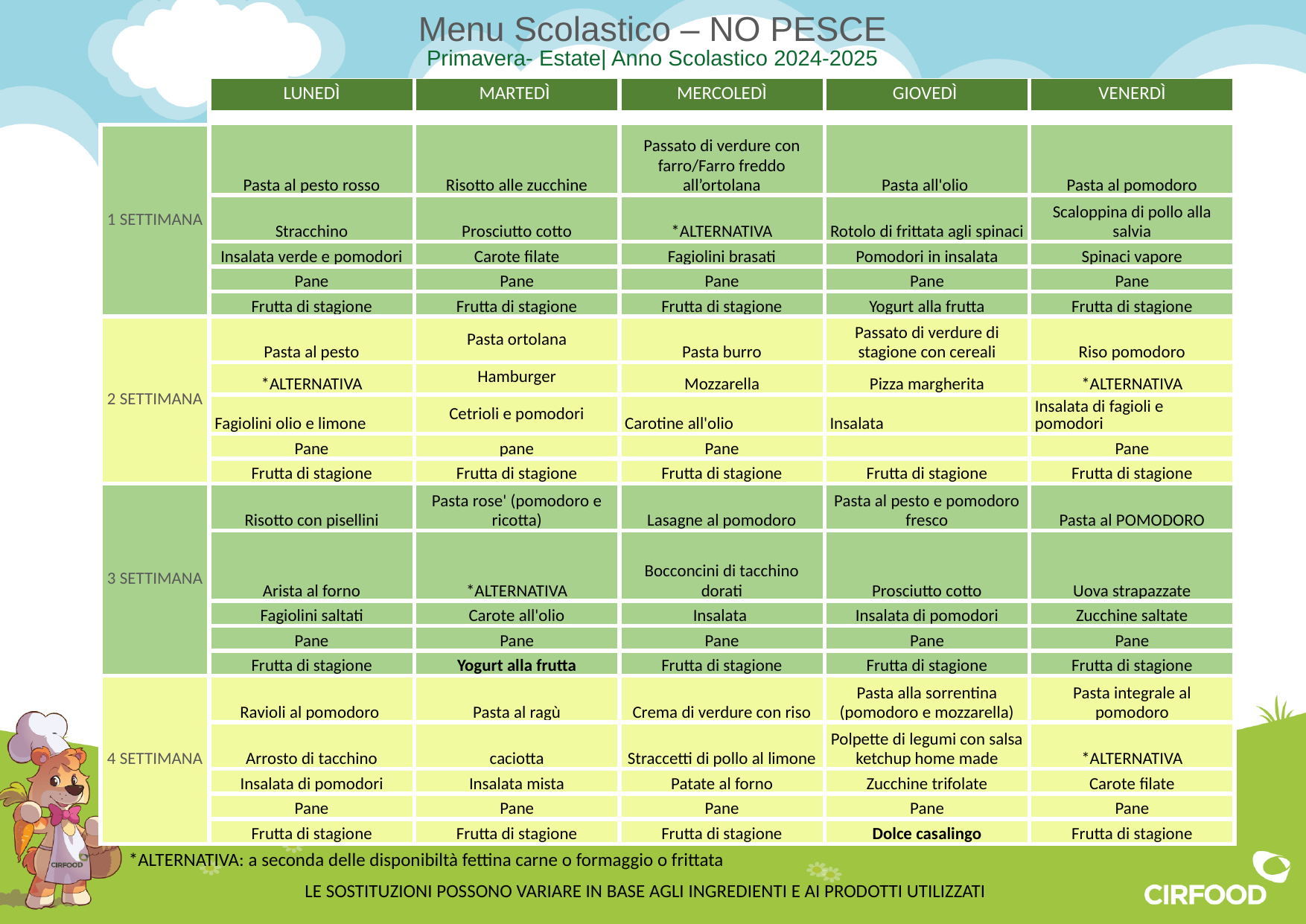

# Menu Scolastico – NO PESCE Primavera- Estate| Anno Scolastico 2024-2025
|  | LUNEDÌ | MARTEDÌ | MERCOLEDÌ | GIOVEDÌ | VENERDÌ |
| --- | --- | --- | --- | --- | --- |
|  |  |  |  |  |  |
| 1 SETTIMANA | Pasta al pesto rosso | Risotto alle zucchine | Passato di verdure con farro/Farro freddo all’ortolana | Pasta all'olio | Pasta al pomodoro |
|  | Stracchino | Prosciutto cotto | \*ALTERNATIVA | Rotolo di frittata agli spinaci | Scaloppina di pollo alla salvia |
|  | Insalata verde e pomodori | Carote filate | Fagiolini brasati | Pomodori in insalata | Spinaci vapore |
|  | Pane | Pane | Pane | Pane | Pane |
|  | Frutta di stagione | Frutta di stagione | Frutta di stagione | Yogurt alla frutta | Frutta di stagione |
| 2 SETTIMANA | Pasta al pesto | Pasta ortolana | Pasta burro | Passato di verdure di stagione con cereali | Riso pomodoro |
|  | \*ALTERNATIVA | Hamburger | Mozzarella | Pizza margherita | \*ALTERNATIVA |
|  | Fagiolini olio e limone | Cetrioli e pomodori | Carotine all'olio | Insalata | Insalata di fagioli e pomodori |
|  | Pane | pane | Pane |  | Pane |
|  | Frutta di stagione | Frutta di stagione | Frutta di stagione | Frutta di stagione | Frutta di stagione |
| 3 SETTIMANA | Risotto con pisellini | Pasta rose' (pomodoro e ricotta) | Lasagne al pomodoro | Pasta al pesto e pomodoro fresco | Pasta al POMODORO |
|  | Arista al forno | \*ALTERNATIVA | Bocconcini di tacchino dorati | Prosciutto cotto | Uova strapazzate |
|  | Fagiolini saltati | Carote all'olio | Insalata | Insalata di pomodori | Zucchine saltate |
|  | Pane | Pane | Pane | Pane | Pane |
|  | Frutta di stagione | Yogurt alla frutta | Frutta di stagione | Frutta di stagione | Frutta di stagione |
| 4 SETTIMANA | Ravioli al pomodoro | Pasta al ragù | Crema di verdure con riso | Pasta alla sorrentina (pomodoro e mozzarella) | Pasta integrale al pomodoro |
|  | Arrosto di tacchino | caciotta | Straccetti di pollo al limone | Polpette di legumi con salsa ketchup home made | \*ALTERNATIVA |
|  | Insalata di pomodori | Insalata mista | Patate al forno | Zucchine trifolate | Carote filate |
|  | Pane | Pane | Pane | Pane | Pane |
|  | Frutta di stagione | Frutta di stagione | Frutta di stagione | Dolce casalingo | Frutta di stagione |
*ALTERNATIVA: a seconda delle disponibiltà fettina carne o formaggio o frittata
LE SOSTITUZIONI POSSONO VARIARE IN BASE AGLI INGREDIENTI E AI PRODOTTI UTILIZZATI